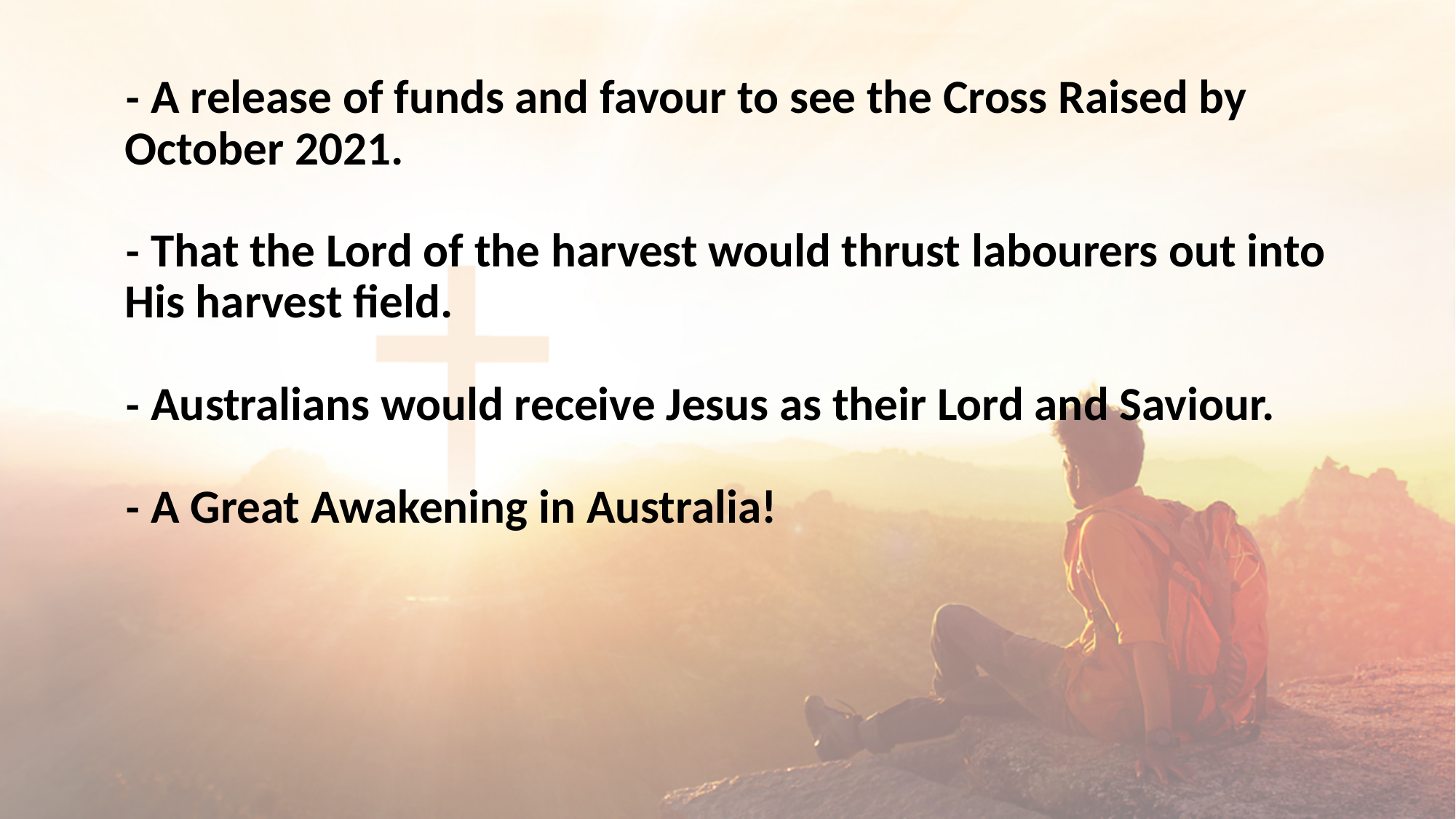

# - A release of funds and favour to see the Cross Raised by October 2021. - That the Lord of the harvest would thrust labourers out into His harvest field. - Australians would receive Jesus as their Lord and Saviour. - A Great Awakening in Australia!